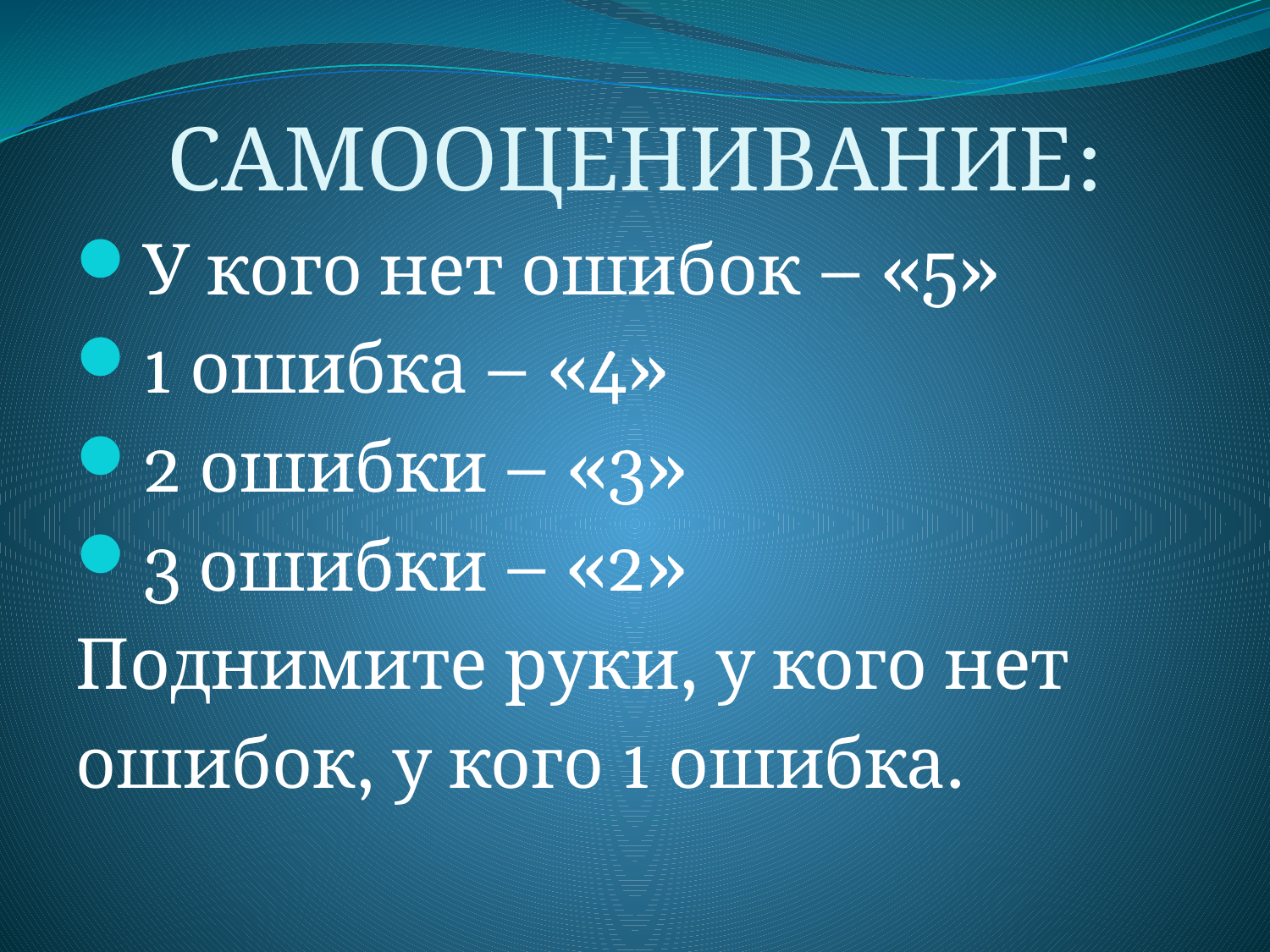

# САМООЦЕНИВАНИЕ:
У кого нет ошибок – «5»
1 ошибка – «4»
2 ошибки – «3»
3 ошибки – «2»
Поднимите руки, у кого нет
ошибок, у кого 1 ошибка.